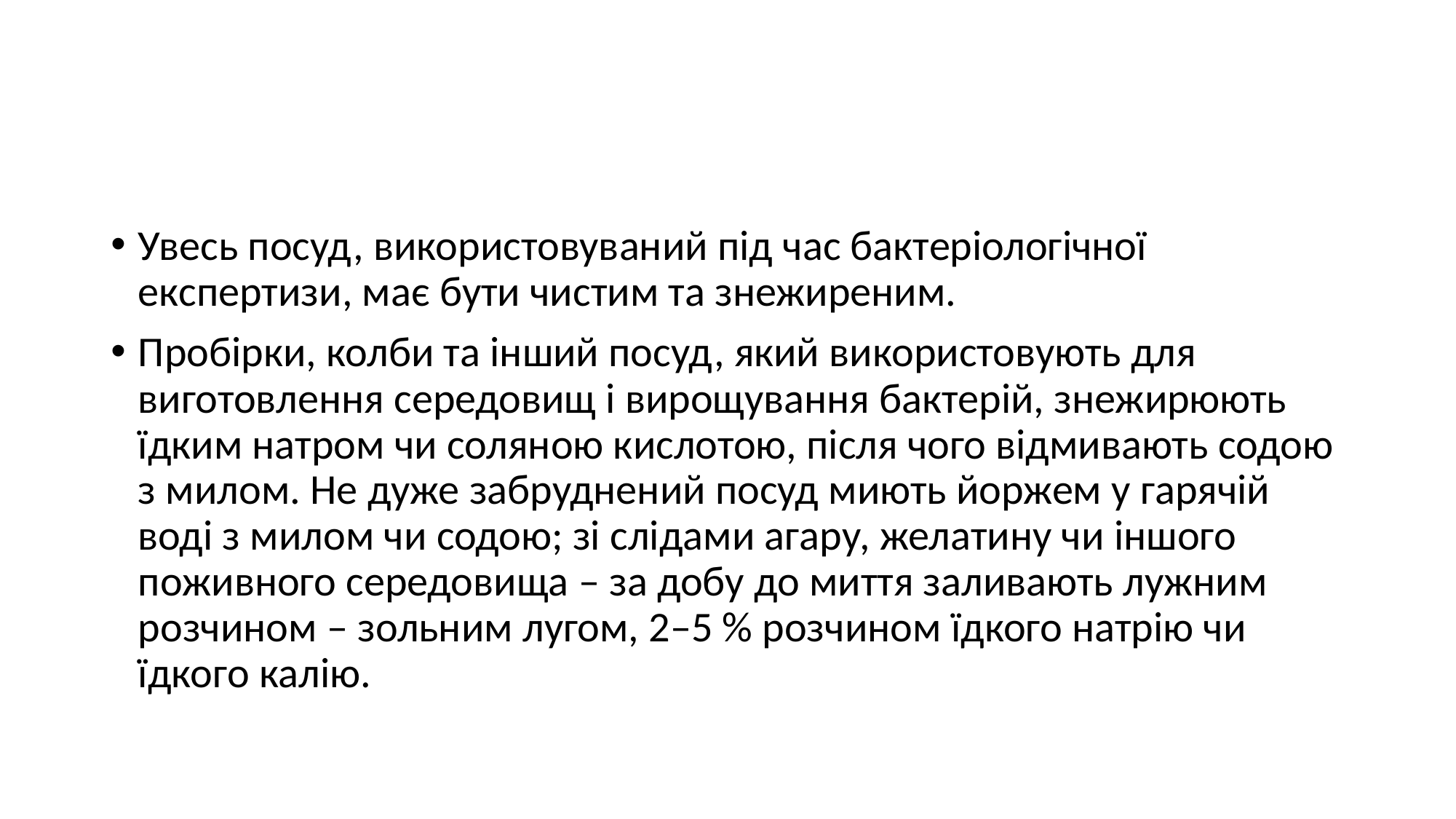

#
Увесь посуд, використовуваний під час бактеріологічної експертизи, має бути чистим та знежиреним.
Пробірки, колби та інший посуд, який використовують для виготовлення середовищ і вирощування бактерій, знежирюють їдким натром чи соляною кислотою, після чого відмивають содою з милом. Не дуже забруднений посуд миють йоржем у гарячій воді з милом чи содою; зі слідами агару, желатину чи іншого поживного середовища – за добу до миття заливають лужним розчином – зольним лугом, 2–5 % розчином їдкого натрію чи їдкого калію.